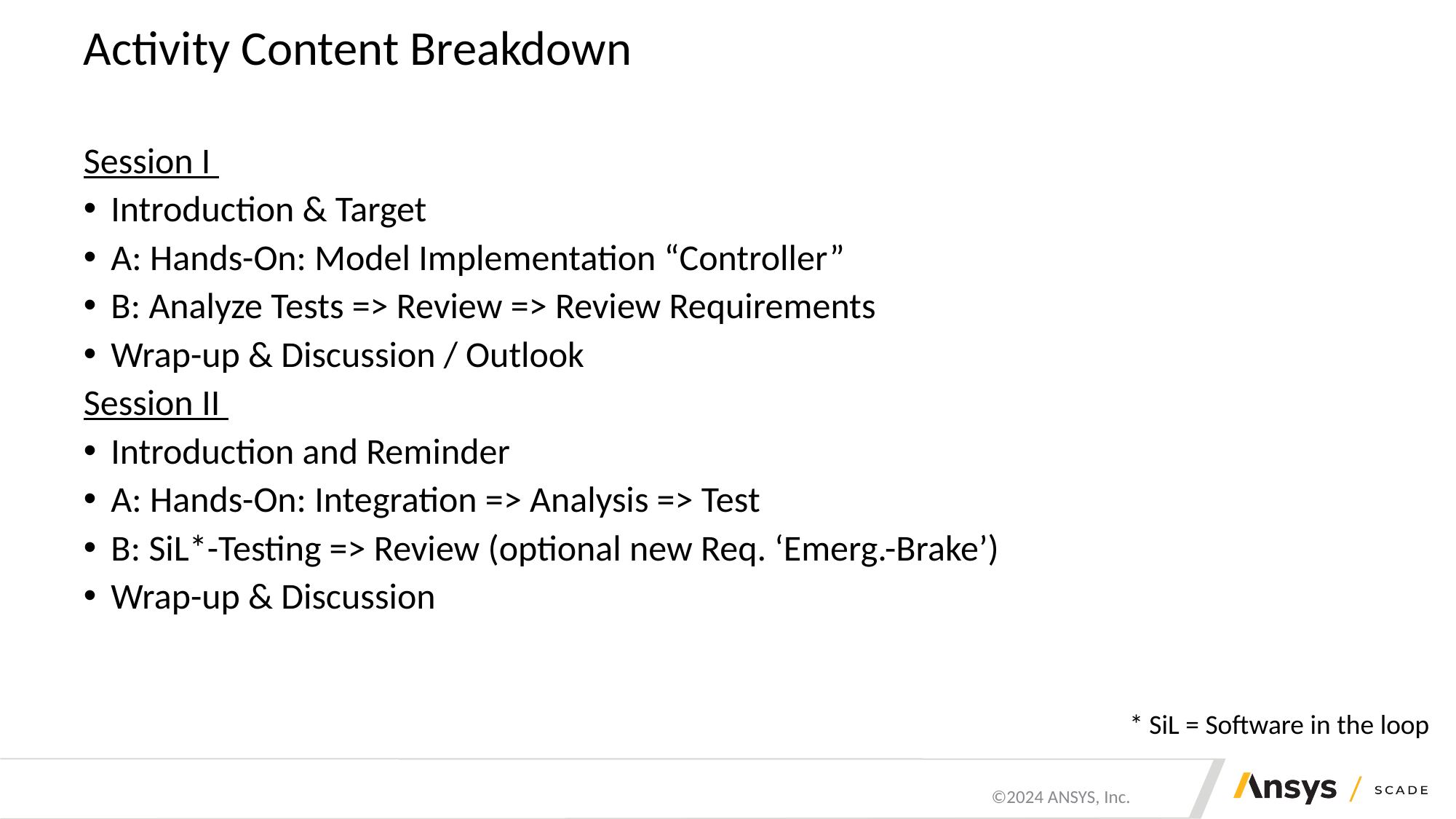

# Activity Content Breakdown
Session I
Introduction & Target
A: Hands-On: Model Implementation “Controller”
B: Analyze Tests => Review => Review Requirements
Wrap-up & Discussion / Outlook
Session II
Introduction and Reminder
A: Hands-On: Integration => Analysis => Test
B: SiL*-Testing => Review (optional new Req. ‘Emerg.-Brake’)
Wrap-up & Discussion

* SiL = Software in the loop